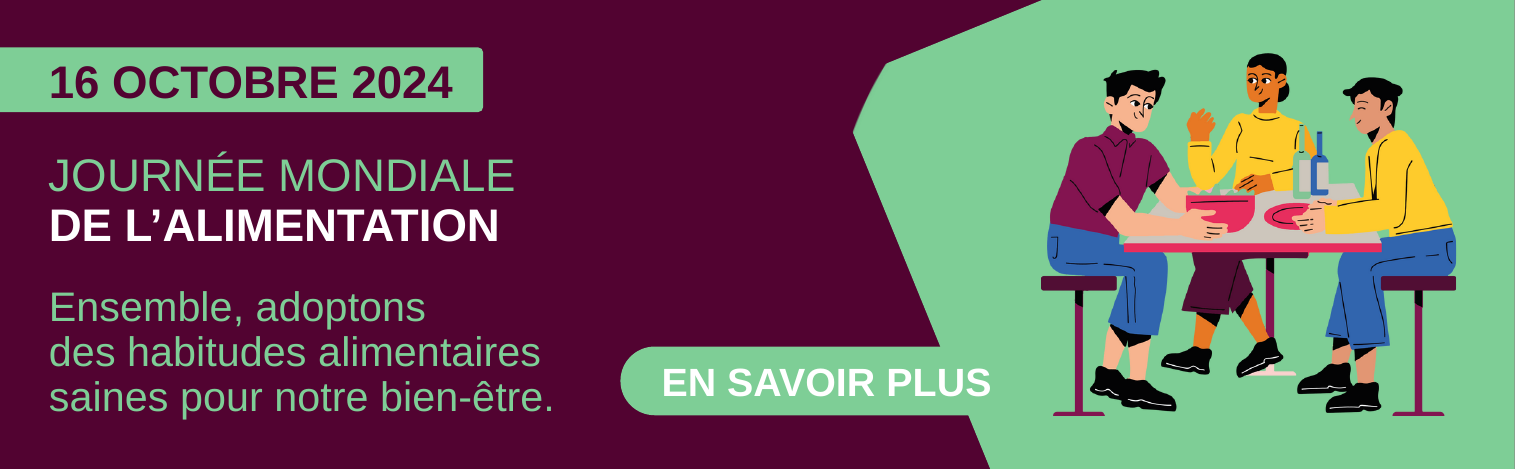

16 OCTOBRE 2024

JOURNÉE MONDIALE
DE L’ALIMENTATION
Ensemble, adoptons
des habitudes alimentaires
saines pour notre bien-être.

EN SAVOIR PLUS